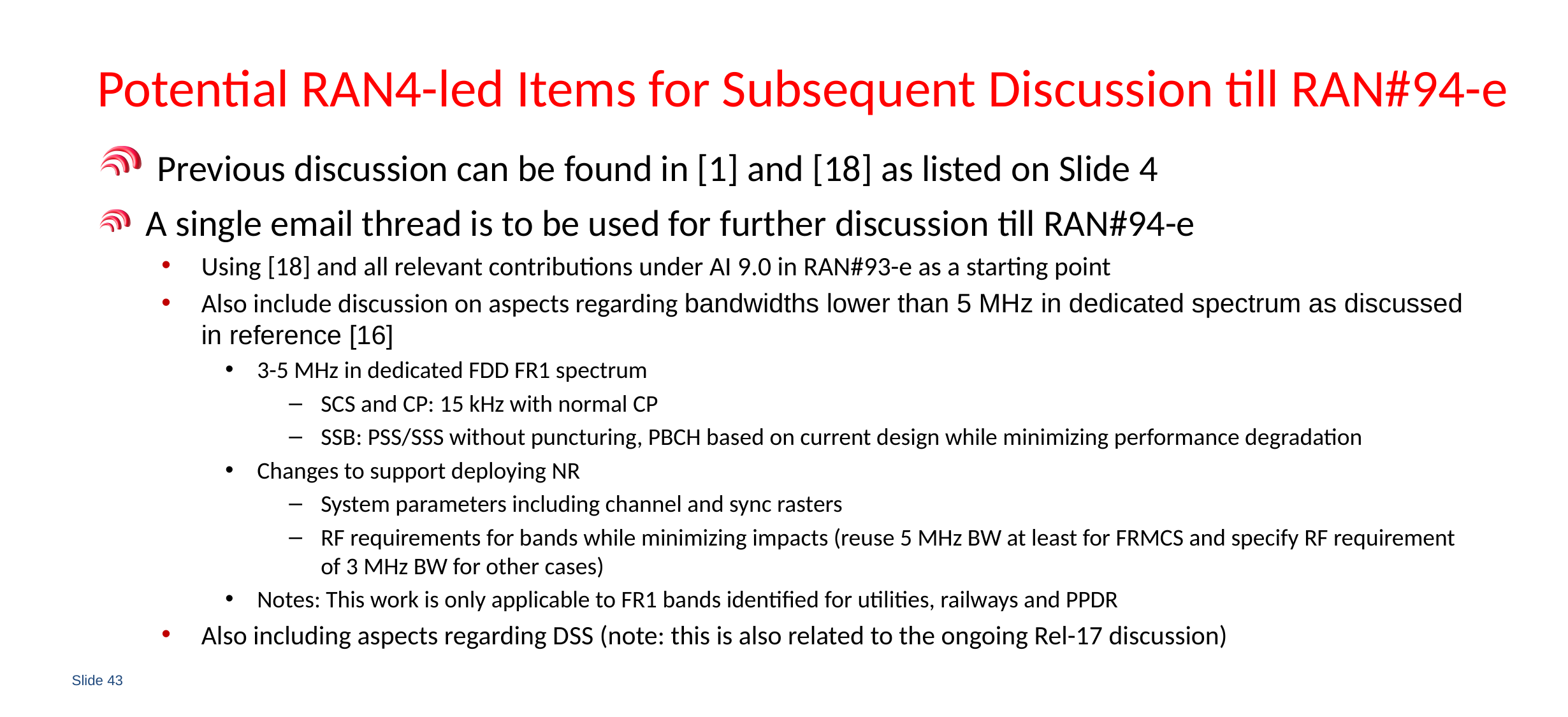

# Potential RAN4-led Items for Subsequent Discussion till RAN#94-e
 Previous discussion can be found in [1] and [18] as listed on Slide 4
A single email thread is to be used for further discussion till RAN#94-e
Using [18] and all relevant contributions under AI 9.0 in RAN#93-e as a starting point
Also include discussion on aspects regarding bandwidths lower than 5 MHz in dedicated spectrum as discussed in reference [16]
3-5 MHz in dedicated FDD FR1 spectrum
SCS and CP: 15 kHz with normal CP
SSB: PSS/SSS without puncturing, PBCH based on current design while minimizing performance degradation
Changes to support deploying NR
System parameters including channel and sync rasters
RF requirements for bands while minimizing impacts (reuse 5 MHz BW at least for FRMCS and specify RF requirement of 3 MHz BW for other cases)
Notes: This work is only applicable to FR1 bands identified for utilities, railways and PPDR
Also including aspects regarding DSS (note: this is also related to the ongoing Rel-17 discussion)